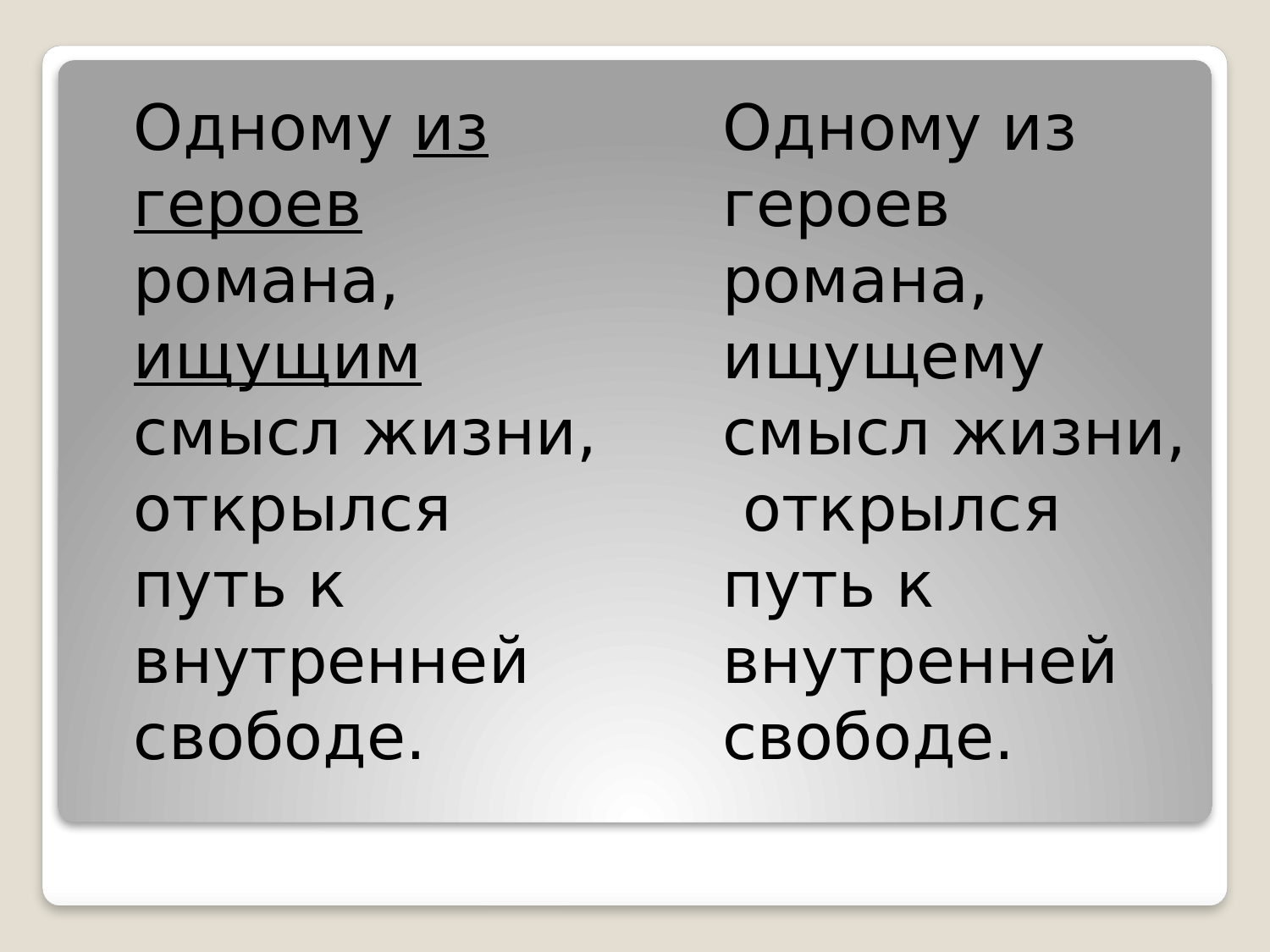

Одному из героев романа, ищущим смысл жизни, открылся путь к внутренней свободе.
	Одному из героев романа, ищущему смысл жизни,  открылся путь к внутренней свободе.
#